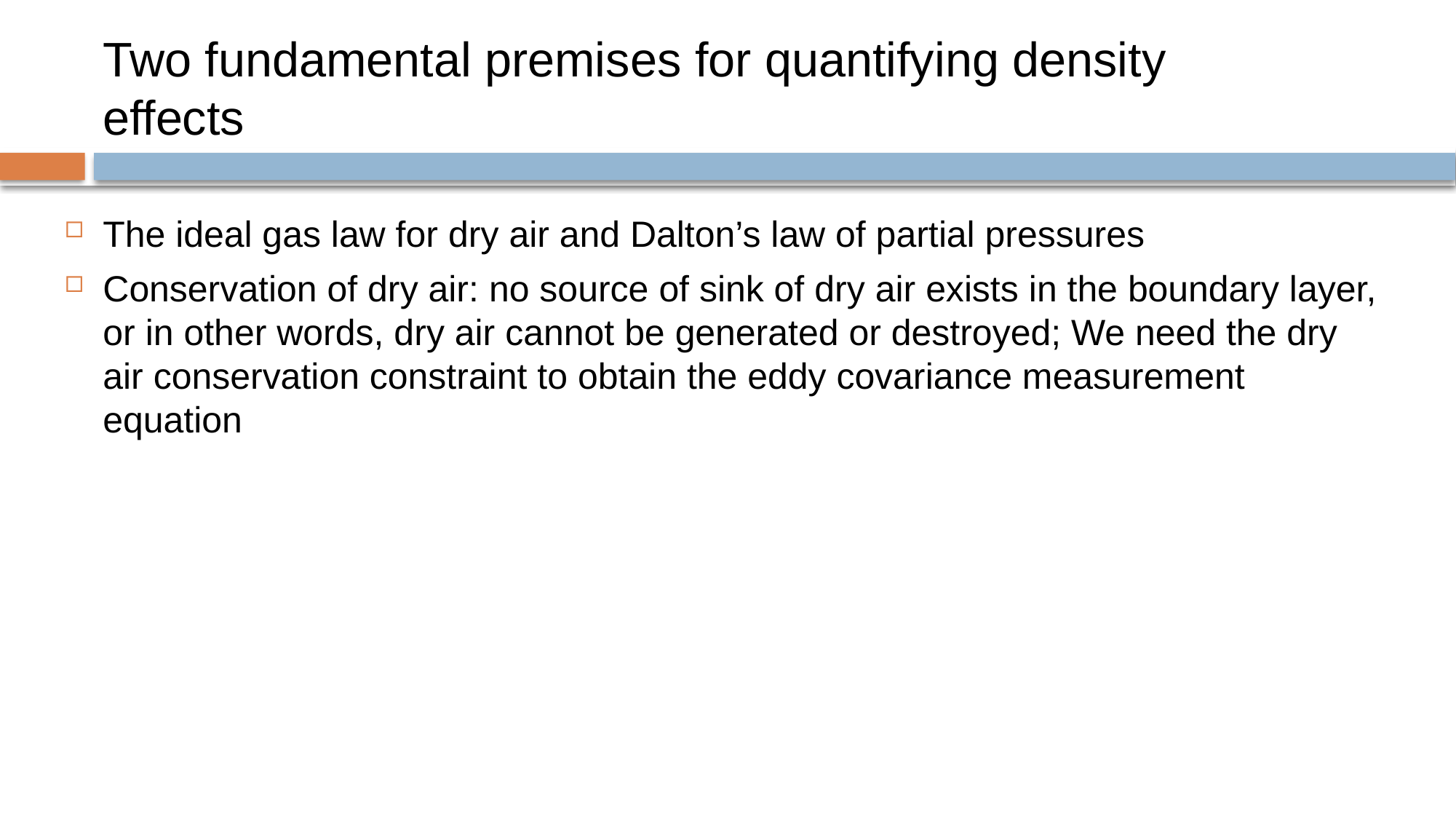

# Two fundamental premises for quantifying density effects
The ideal gas law for dry air and Dalton’s law of partial pressures
Conservation of dry air: no source of sink of dry air exists in the boundary layer, or in other words, dry air cannot be generated or destroyed; We need the dry air conservation constraint to obtain the eddy covariance measurement equation